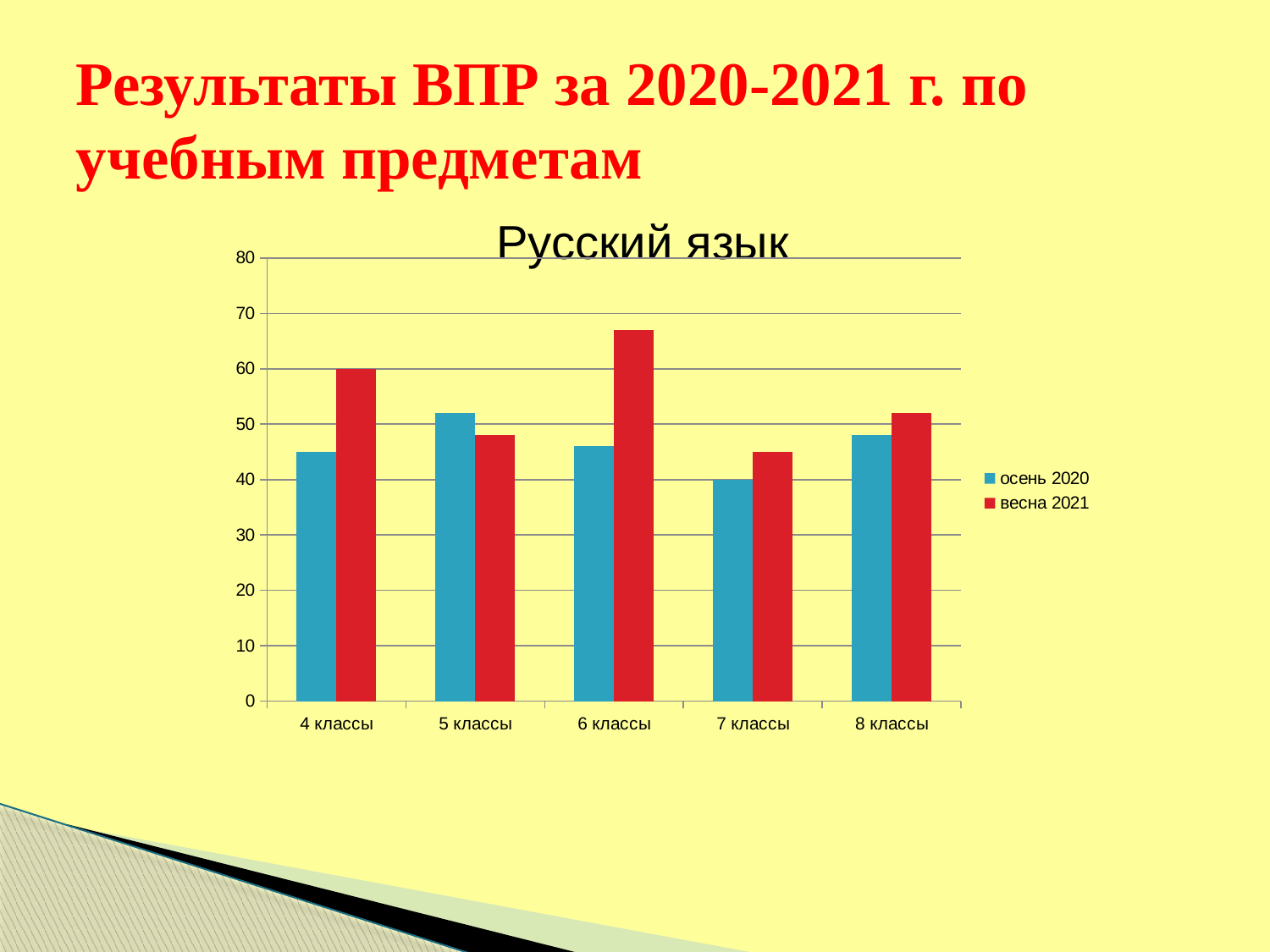

# Результаты ВПР за 2020-2021 г. по учебным предметам
Русский язык

### Chart

| Category | осень 2020 | весна 2021 |
|---|---|---|
| 4 классы | 45.0 | 60.0 |
| 5 классы | 52.0 | 48.0 |
| 6 классы | 46.0 | 67.0 |
| 7 классы | 40.0 | 45.0 |
| 8 классы | 48.0 | 52.0 |